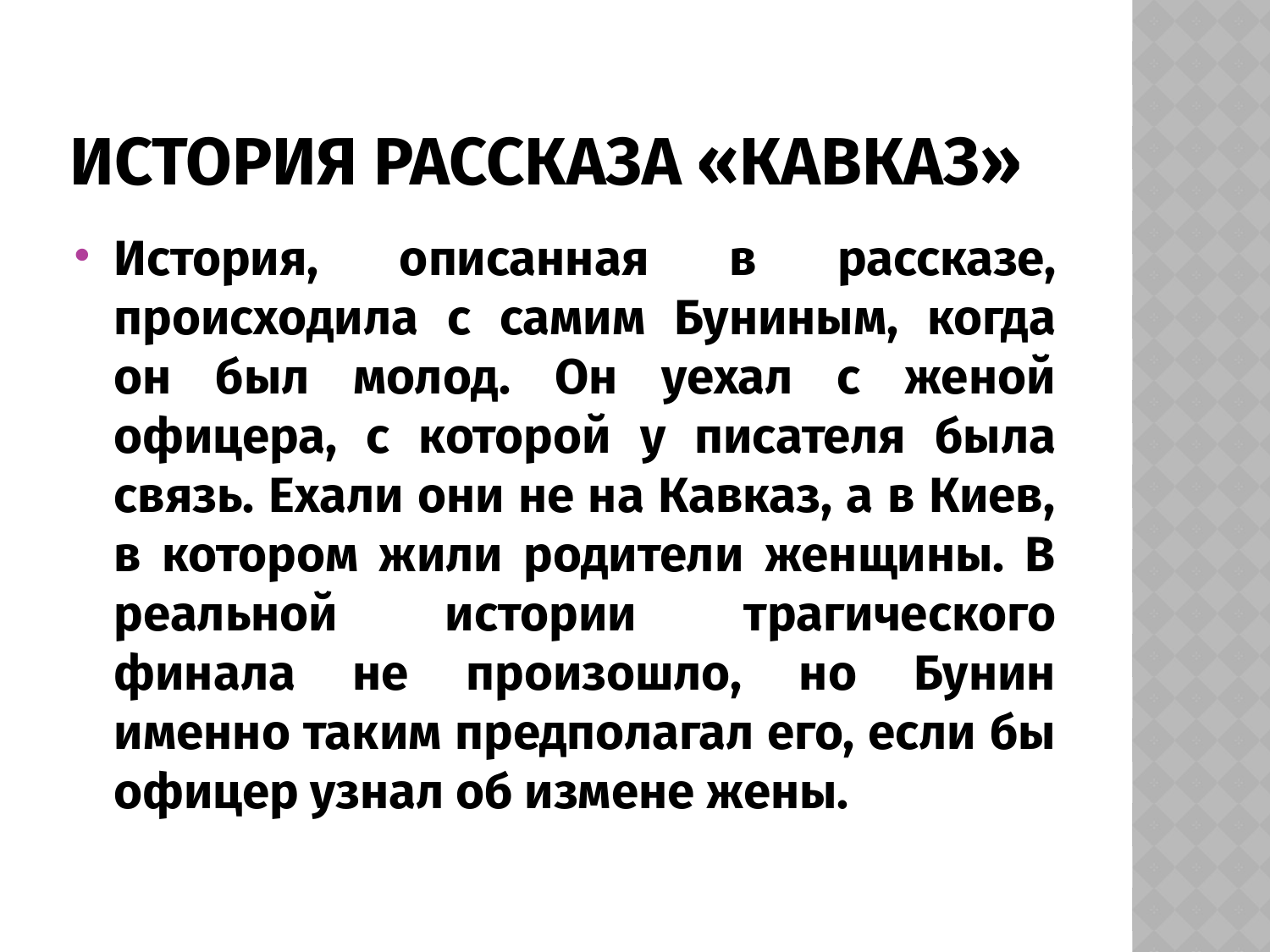

# История рассказа «Кавказ»
История, описанная в рассказе, происходила с самим Буниным, когда он был молод. Он уехал с женой офицера, с которой у писателя была связь. Ехали они не на Кавказ, а в Киев, в котором жили родители женщины. В реальной истории трагического финала не произошло, но Бунин именно таким предполагал его, если бы офицер узнал об измене жены.